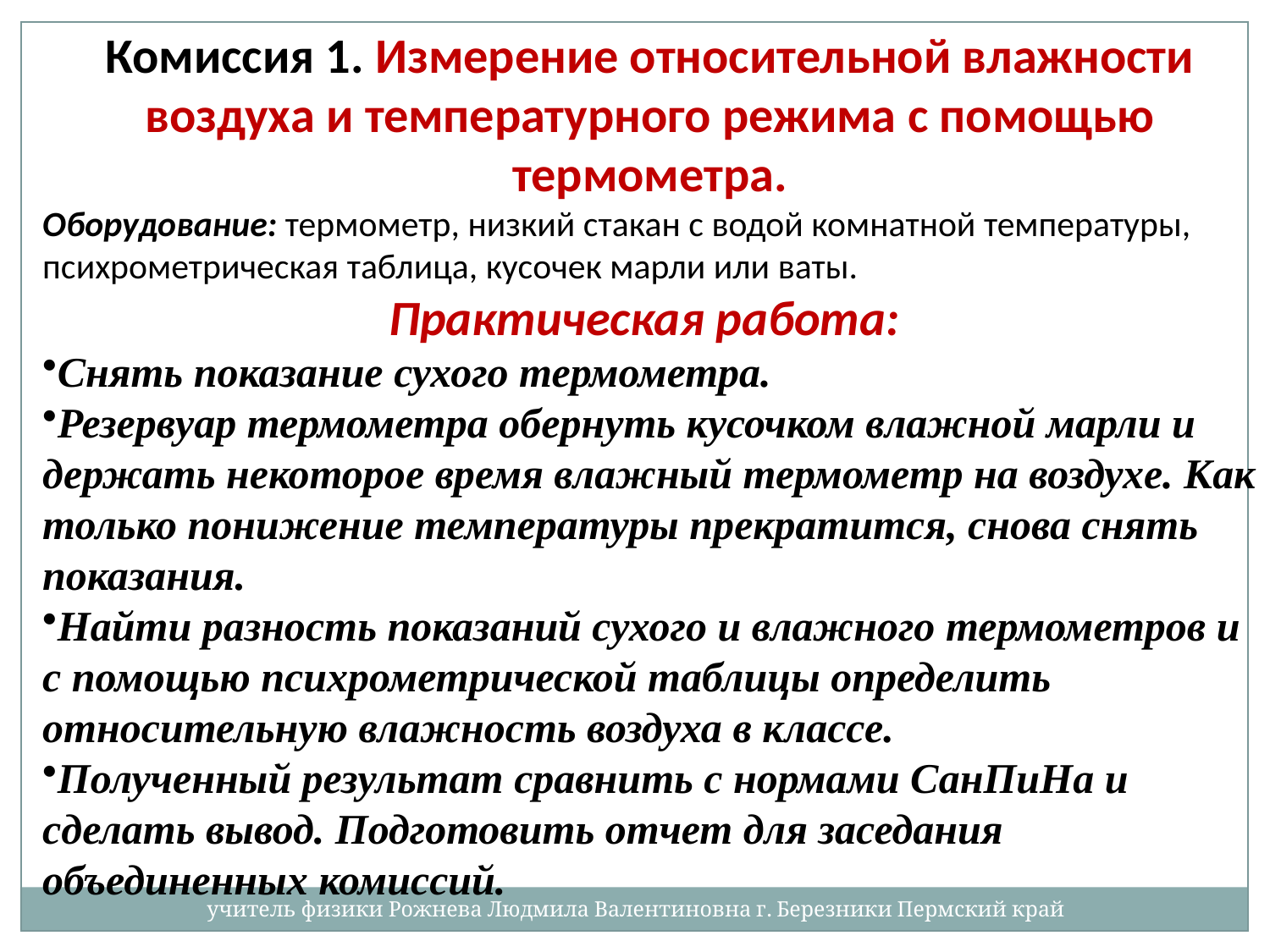

Комиссия 1. Измерение относительной влажности воздуха и температурного режима с помощью термометра.
Оборудование: термометр, низкий стакан с водой комнатной температуры, психрометрическая таблица, кусочек марли или ваты.
Практическая работа:
Снять показание сухого термометра.
Резервуар термометра обернуть кусочком влажной марли и держать некоторое время влажный термометр на воздухе. Как только понижение температуры прекратится, снова снять показания.
Найти разность показаний сухого и влажного термометров и с помощью психрометрической таблицы определить относительную влажность воздуха в классе.
Полученный результат сравнить с нормами СанПиНа и сделать вывод. Подготовить отчет для заседания объединенных комиссий.
учитель физики Рожнева Людмила Валентиновна г. Березники Пермский край